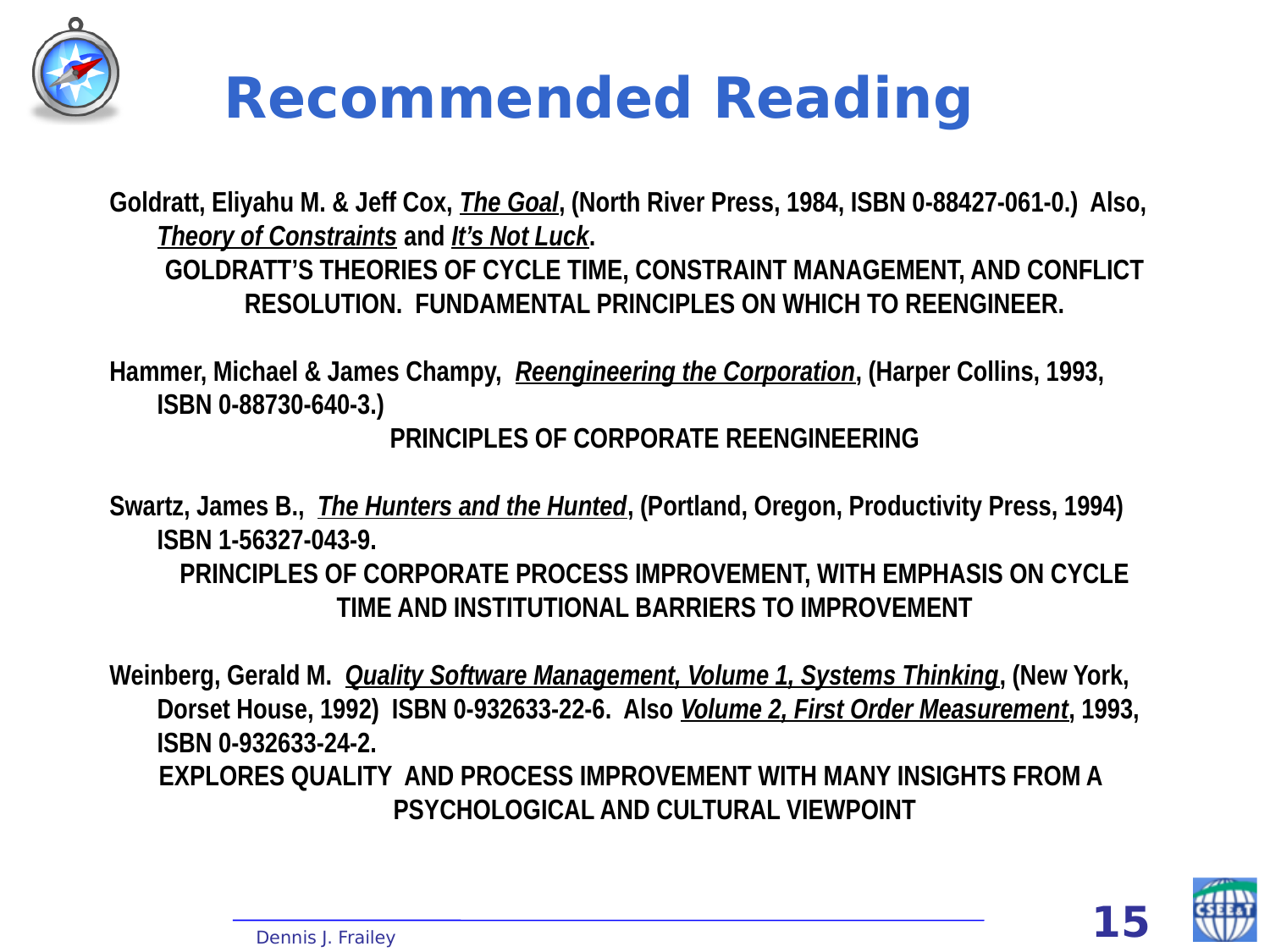

# Recommended Reading
Goldratt, Eliyahu M. & Jeff Cox, The Goal, (North River Press, 1984, ISBN 0-88427-061-0.)  Also, Theory of Constraints and It’s Not Luck.
 	GOLDRATT’S THEORIES OF CYCLE TIME, CONSTRAINT MANAGEMENT, AND CONFLICT RESOLUTION.  FUNDAMENTAL PRINCIPLES ON WHICH TO REENGINEER.

Hammer, Michael & James Champy,  Reengineering the Corporation, (Harper Collins, 1993, ISBN 0-88730-640-3.)
 	PRINCIPLES OF CORPORATE REENGINEERING

Swartz, James B.,  The Hunters and the Hunted, (Portland, Oregon, Productivity Press, 1994) ISBN 1-56327-043-9.
 	PRINCIPLES OF CORPORATE PROCESS IMPROVEMENT, WITH EMPHASIS ON CYCLE TIME AND INSTITUTIONAL BARRIERS TO IMPROVEMENT

Weinberg, Gerald M.  Quality Software Management, Volume 1, Systems Thinking, (New York, Dorset House, 1992)  ISBN 0-932633-22-6.  Also Volume 2, First Order Measurement, 1993, ISBN 0-932633-24-2.
EXPLORES QUALITY  AND PROCESS IMPROVEMENT WITH MANY INSIGHTS FROM A PSYCHOLOGICAL AND CULTURAL VIEWPOINT